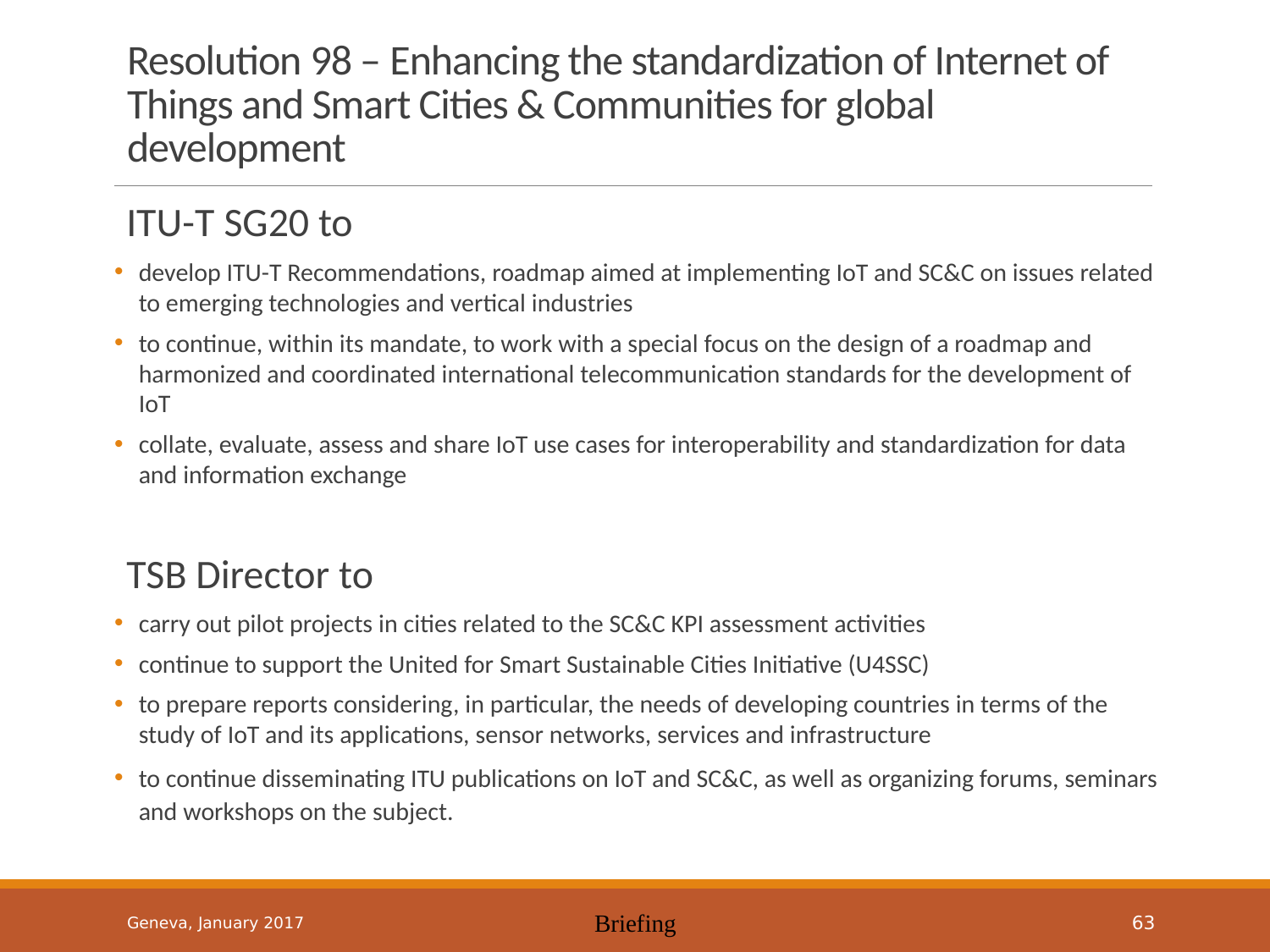

# Resolution 98 – Enhancing the standardization of Internet of Things and Smart Cities & Communities for global development
ITU-T SG20 to
develop ITU-T Recommendations, roadmap aimed at implementing IoT and SC&C on issues related to emerging technologies and vertical industries
to continue, within its mandate, to work with a special focus on the design of a roadmap and harmonized and coordinated international telecommunication standards for the development of IoT
collate, evaluate, assess and share IoT use cases for interoperability and standardization for data and information exchange

TSB Director to
carry out pilot projects in cities related to the SC&C KPI assessment activities
continue to support the United for Smart Sustainable Cities Initiative (U4SSC)
to prepare reports considering, in particular, the needs of developing countries in terms of the study of IoT and its applications, sensor networks, services and infrastructure
to continue disseminating ITU publications on IoT and SC&C, as well as organizing forums, seminars and workshops on the subject.
Geneva, January 2017
Briefing
63